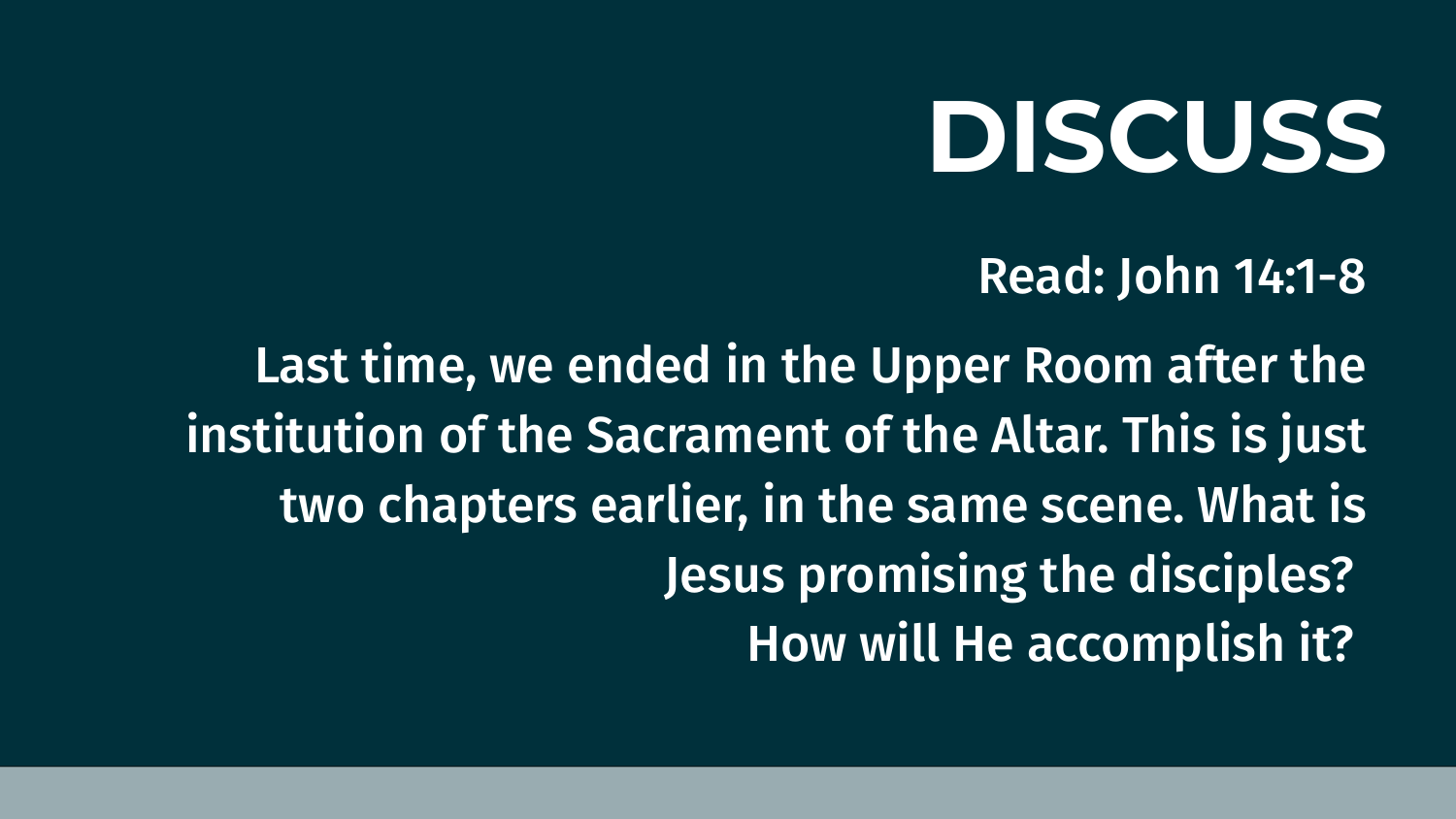

DISCUSS
Read: John 14:1-8
Last time, we ended in the Upper Room after the institution of the Sacrament of the Altar. This is just two chapters earlier, in the same scene. What is Jesus promising the disciples?
How will He accomplish it?